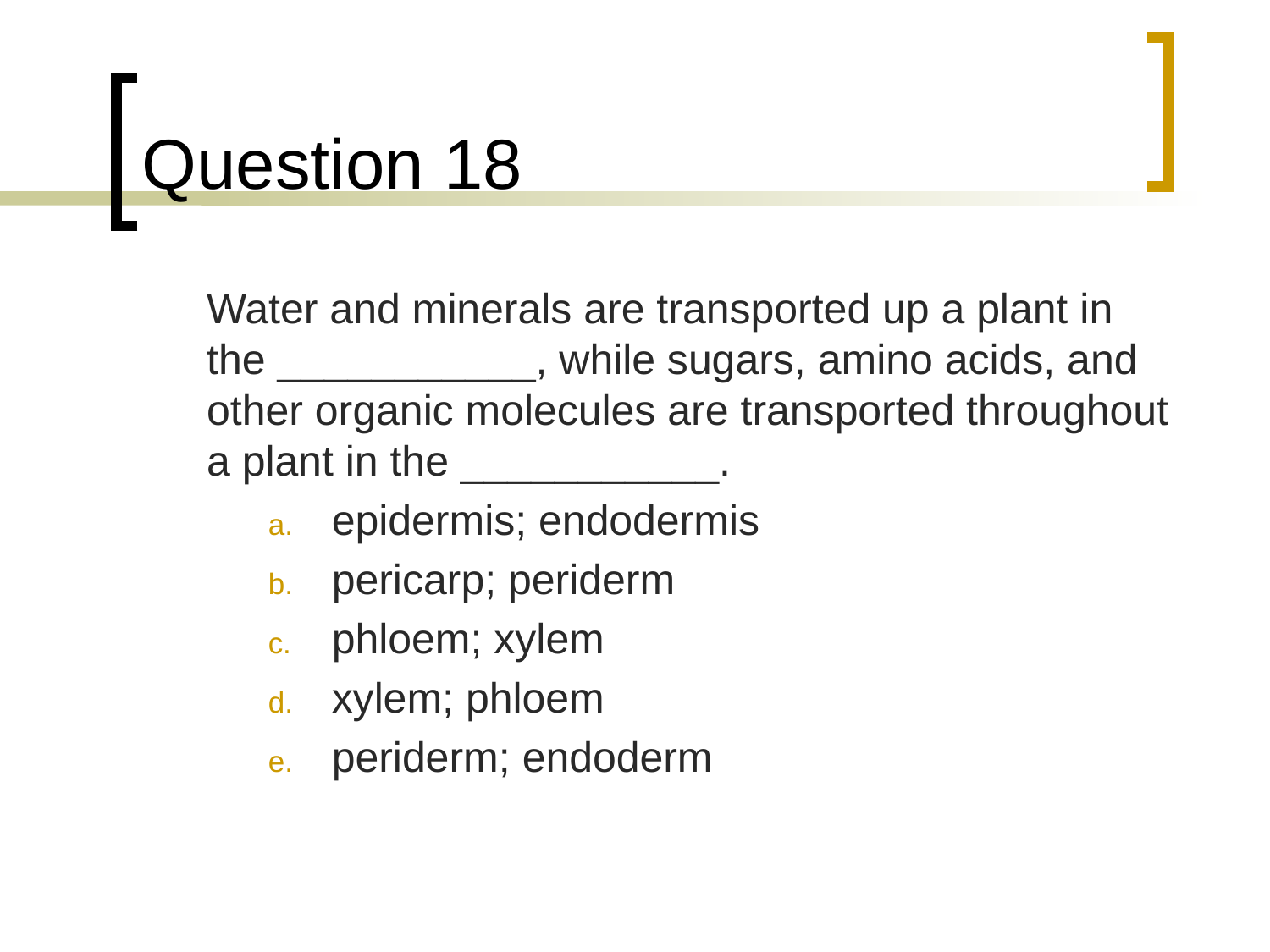

# Question 18
	Water and minerals are transported up a plant in the ___________, while sugars, amino acids, and other organic molecules are transported throughout a plant in the ___________.
epidermis; endodermis
pericarp; periderm
phloem; xylem
xylem; phloem
periderm; endoderm